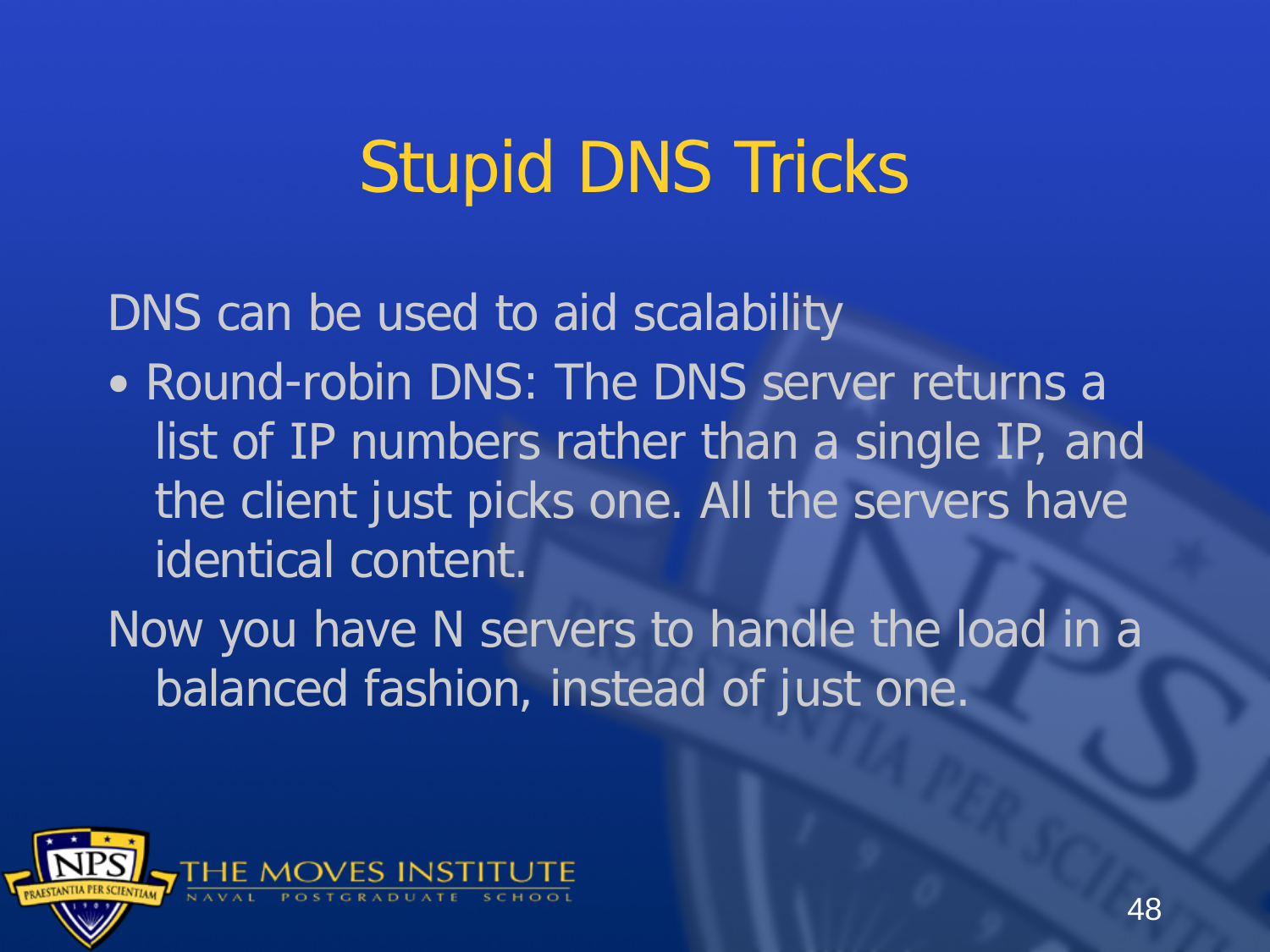

# Stupid DNS Tricks
DNS can be used to aid scalability
• Round-robin DNS: The DNS server returns a list of IP numbers rather than a single IP, and the client just picks one. All the servers have identical content.
Now you have N servers to handle the load in a balanced fashion, instead of just one.
48